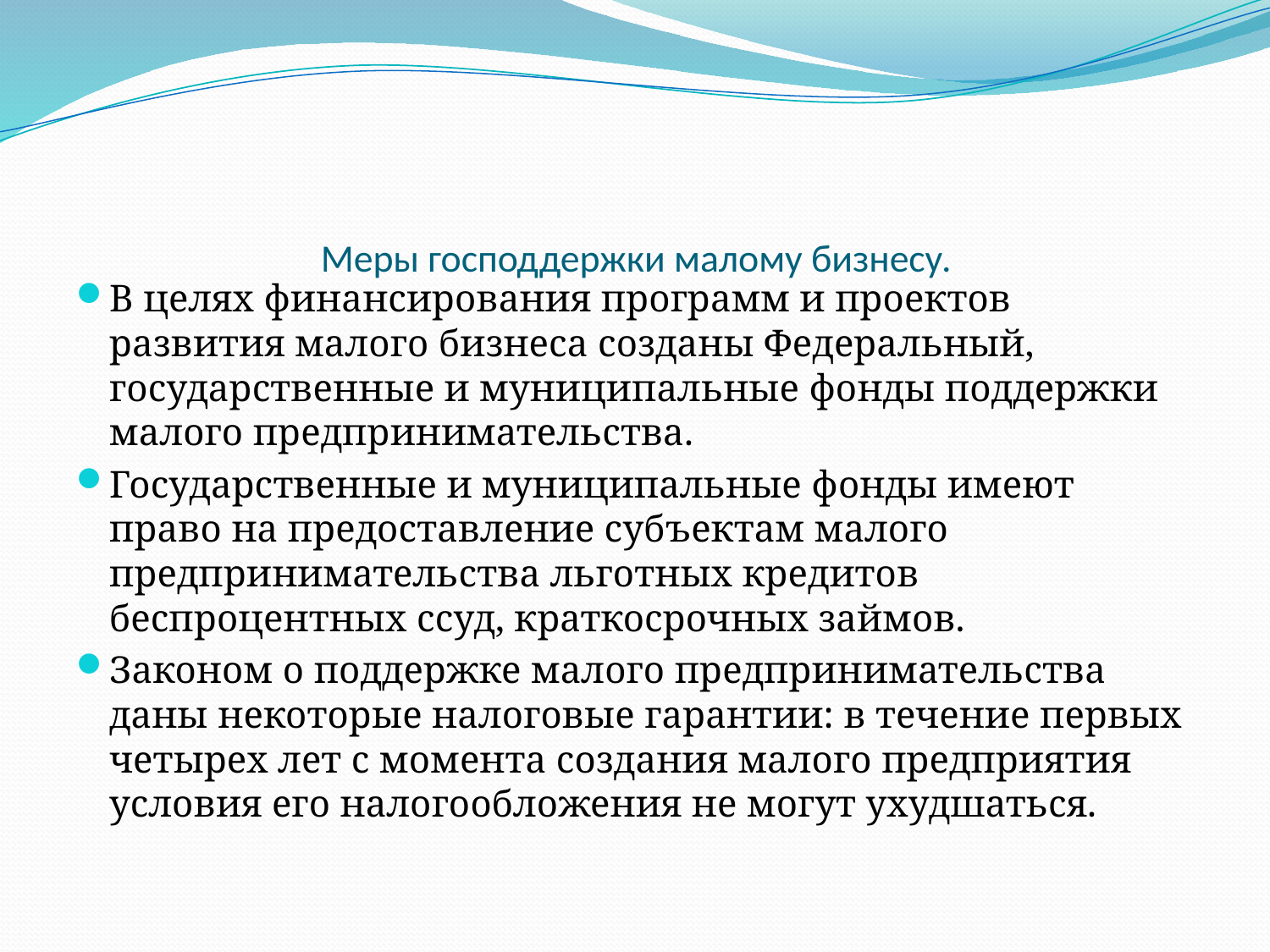

# Меры господдержки малому бизнесу.
В целях финансирования программ и проектов развития малого бизнеса созданы Федеральный, государственные и муниципальные фонды поддержки малого предпринимательства.
Государственные и муниципальные фонды имеют право на предоставление субъектам малого предпринимательства льготных кредитов беспроцентных ссуд, краткосрочных займов.
Законом о поддержке малого предпринимательства даны некоторые налоговые гарантии: в течение первых четырех лет с момента создания малого предприятия условия его налогообложения не могут ухудшаться.